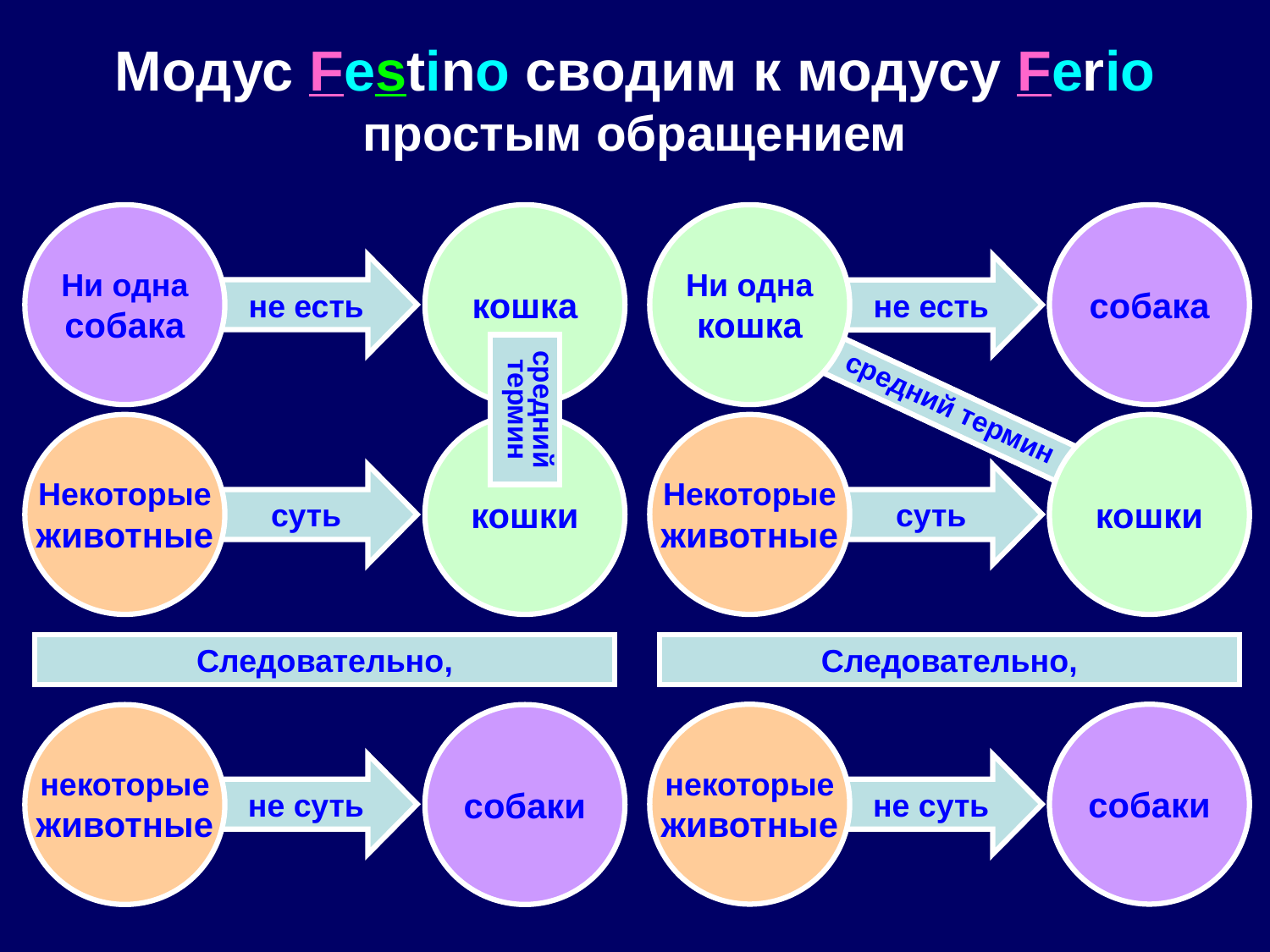

# Модус Festino сводим к модусу Ferio простым обращением
Ни одна
собака
кошка
Ни одна
кошка
собака
не есть
не есть
средний
термин
не суть
 средний термин
Некоторые
животные
кошки
Некоторые
животные
кошки
суть
суть
Следовательно,
Следовательно,
некоторые
животные
собаки
некоторые
животные
собаки
не суть
не суть